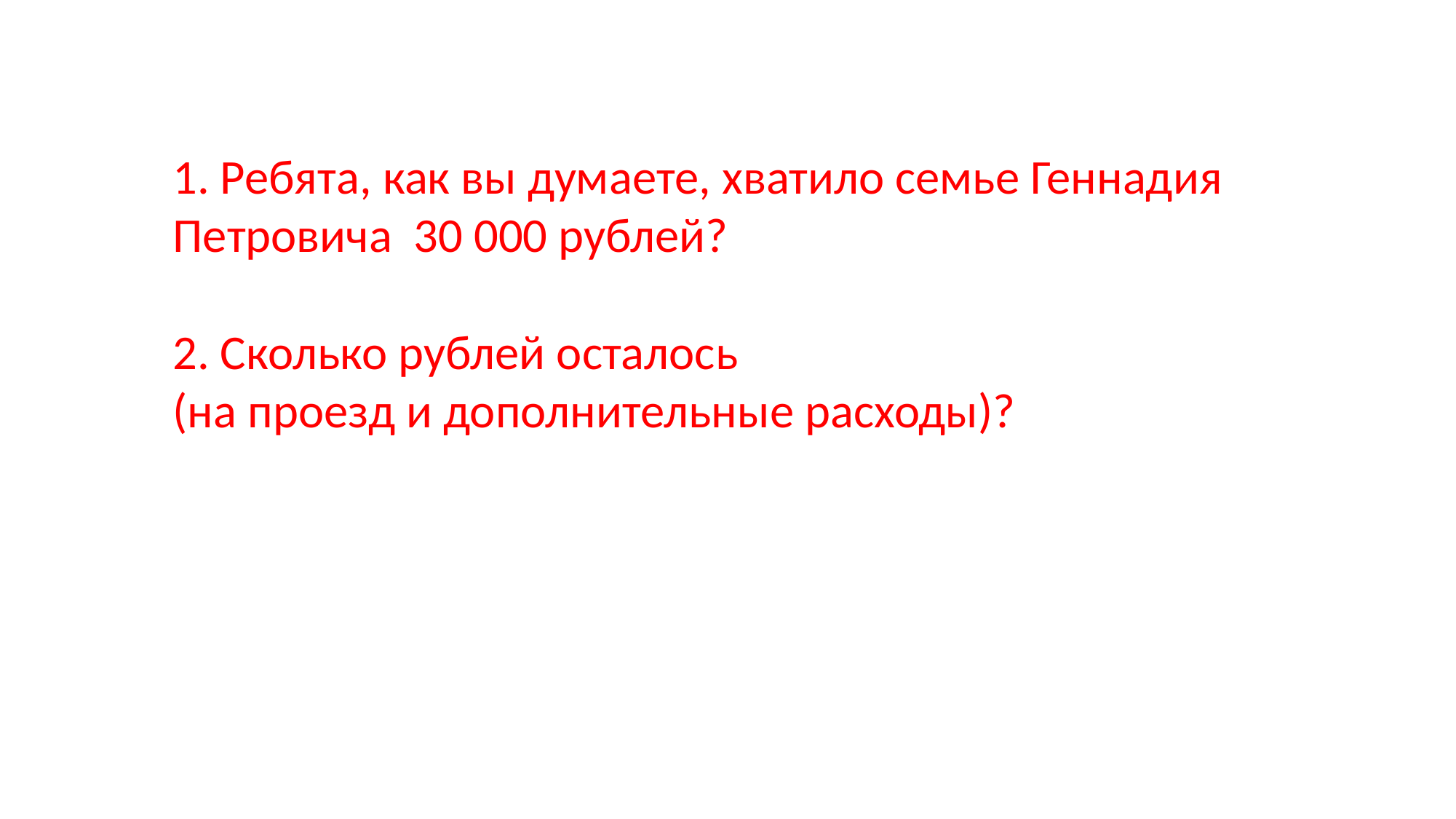

# 1. Ребята, как вы думаете, хватило семье Геннадия Петровича  30 000 рублей? 2. Сколько рублей осталось (на проезд и дополнительные расходы)?